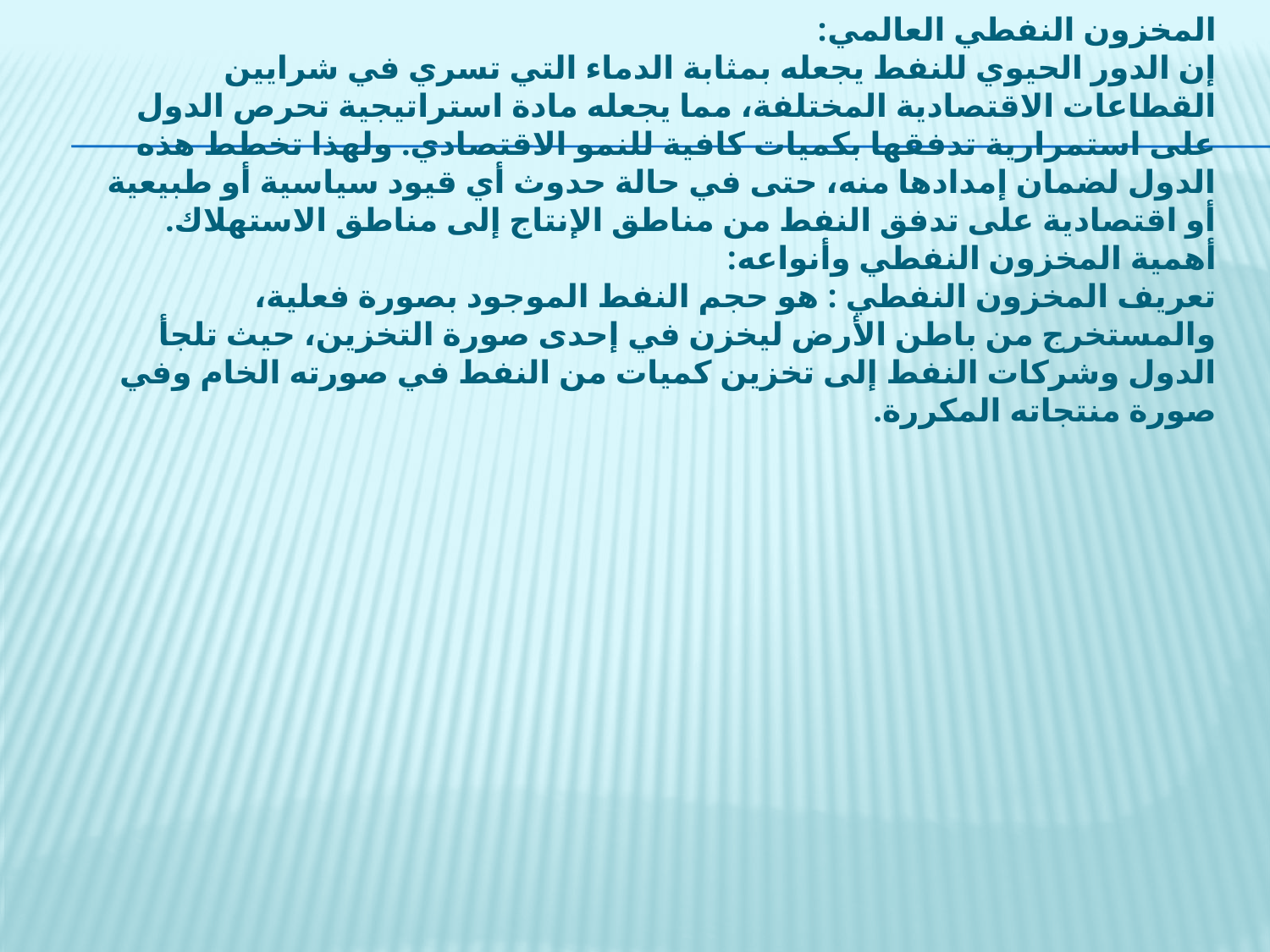

المخزون النفطي العالمي:
إن الدور الحيوي للنفط يجعله بمثابة الدماء التي تسري في شرايين القطاعات الاقتصادية المختلفة، مما يجعله مادة استراتيجية تحرص الدول على استمرارية تدفقها بكميات كافية للنمو الاقتصادي. ولهذا تخطط هذه الدول لضمان إمدادها منه، حتى في حالة حدوث أي قيود سياسية أو طبيعية أو اقتصادية على تدفق النفط من مناطق الإنتاج إلى مناطق الاستهلاك.
أهمية المخزون النفطي وأنواعه:
تعريف المخزون النفطي : هو حجم النفط الموجود بصورة فعلية، والمستخرج من باطن الأرض ليخزن في إحدى صورة التخزين، حيث تلجأ الدول وشركات النفط إلى تخزين كميات من النفط في صورته الخام وفي صورة منتجاته المكررة.